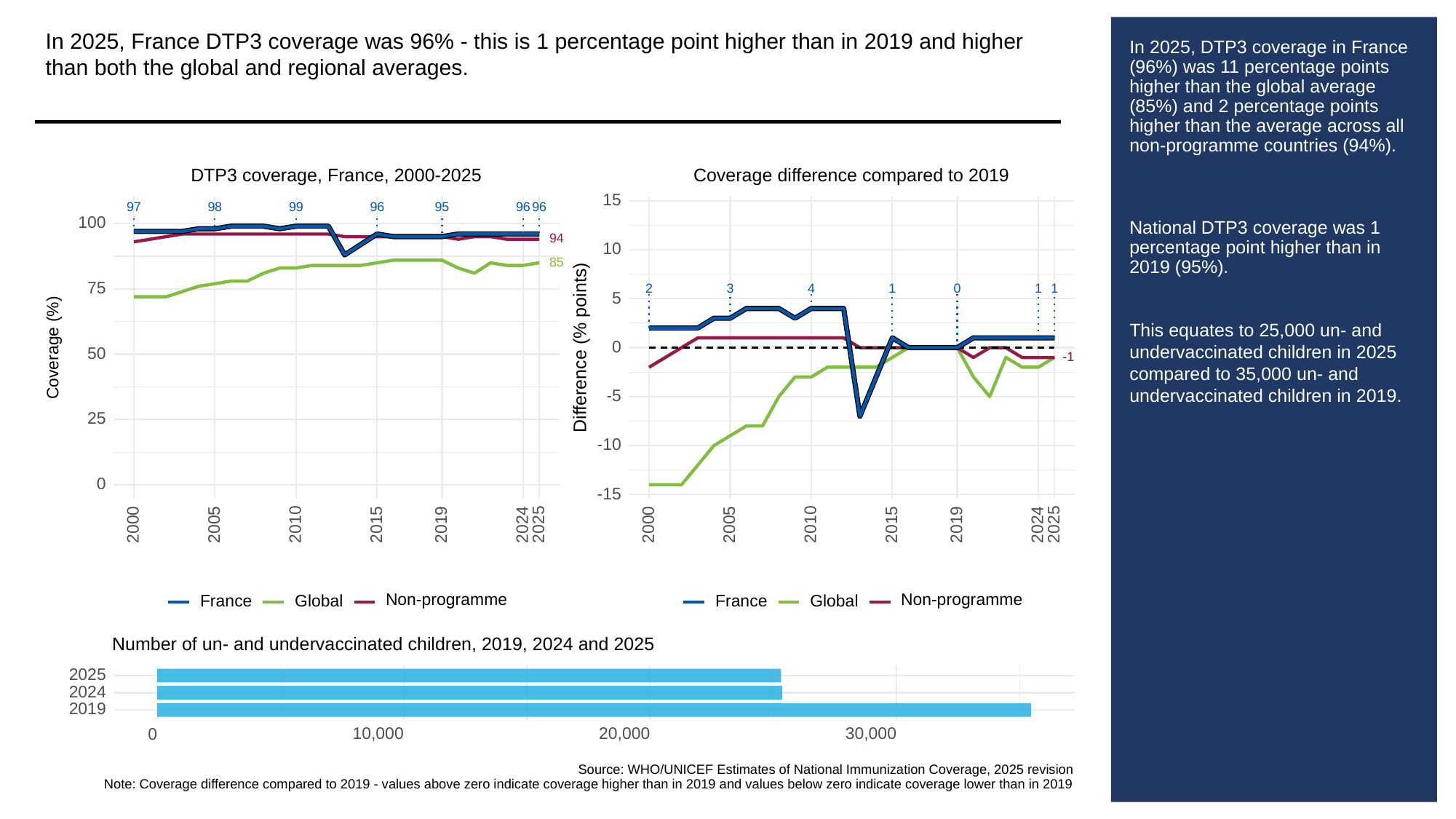

In 2025, France DTP3 coverage was 96% - this is 1 percentage point higher than in 2019 and higher than both the global and regional averages.
# In 2025, DTP3 coverage in France (96%) was 11 percentage points higher than the global average (85%) and 2 percentage points higher than the average across all non-programme countries (94%).

National DTP3 coverage was 1 percentage point higher than in 2019 (95%).

This equates to 25,000 un- and undervaccinated children in 2025 compared to 35,000 un- and undervaccinated children in 2019.

Coverage difference compared to 2019
DTP3 coverage, France, 2000-2025
15

97
98
99
96
95
96
96
100

94
10

85

75
3
0
2
1
1
1
4

5

Difference (% points)
Coverage (%)
0

50
-1
-1

-5

25

-10

0

-15

2000
2005
2010
2015
2019
2024
2025
2000
2005
2010
2015
2019
2024
2025
Non-programme
Non-programme
Global
Global
France
France

Number of un- and undervaccinated children, 2019, 2024 and 2025

2025

2024

2019

10,000
20,000
30,000
0
Source: WHO/UNICEF Estimates of National Immunization Coverage, 2025 revision
Note: Coverage difference compared to 2019 - values above zero indicate coverage higher than in 2019 and values below zero indicate coverage lower than in 2019